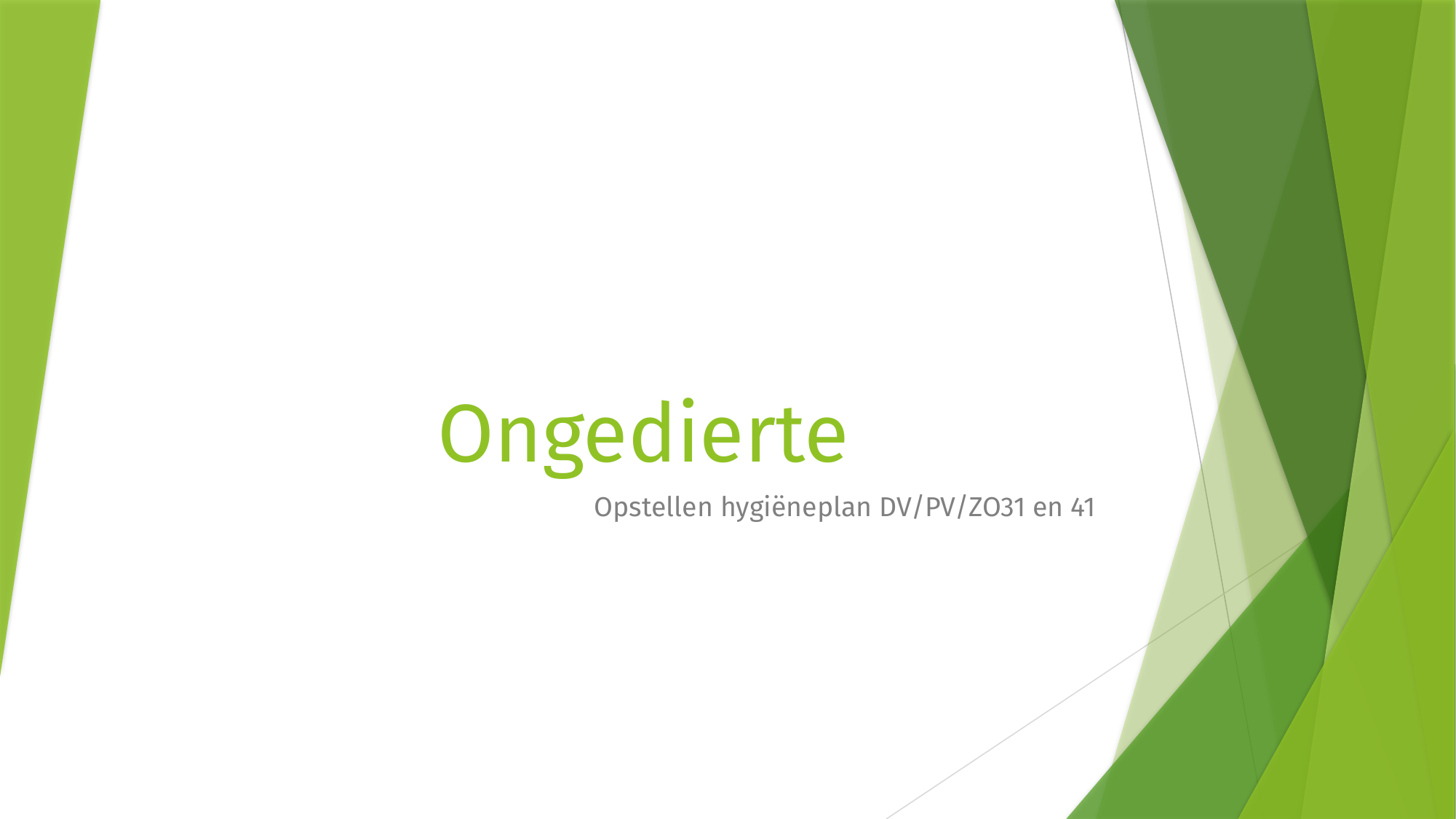

# Ongedierte
Opstellen hygiëneplan DV/PV/ZO31 en 41